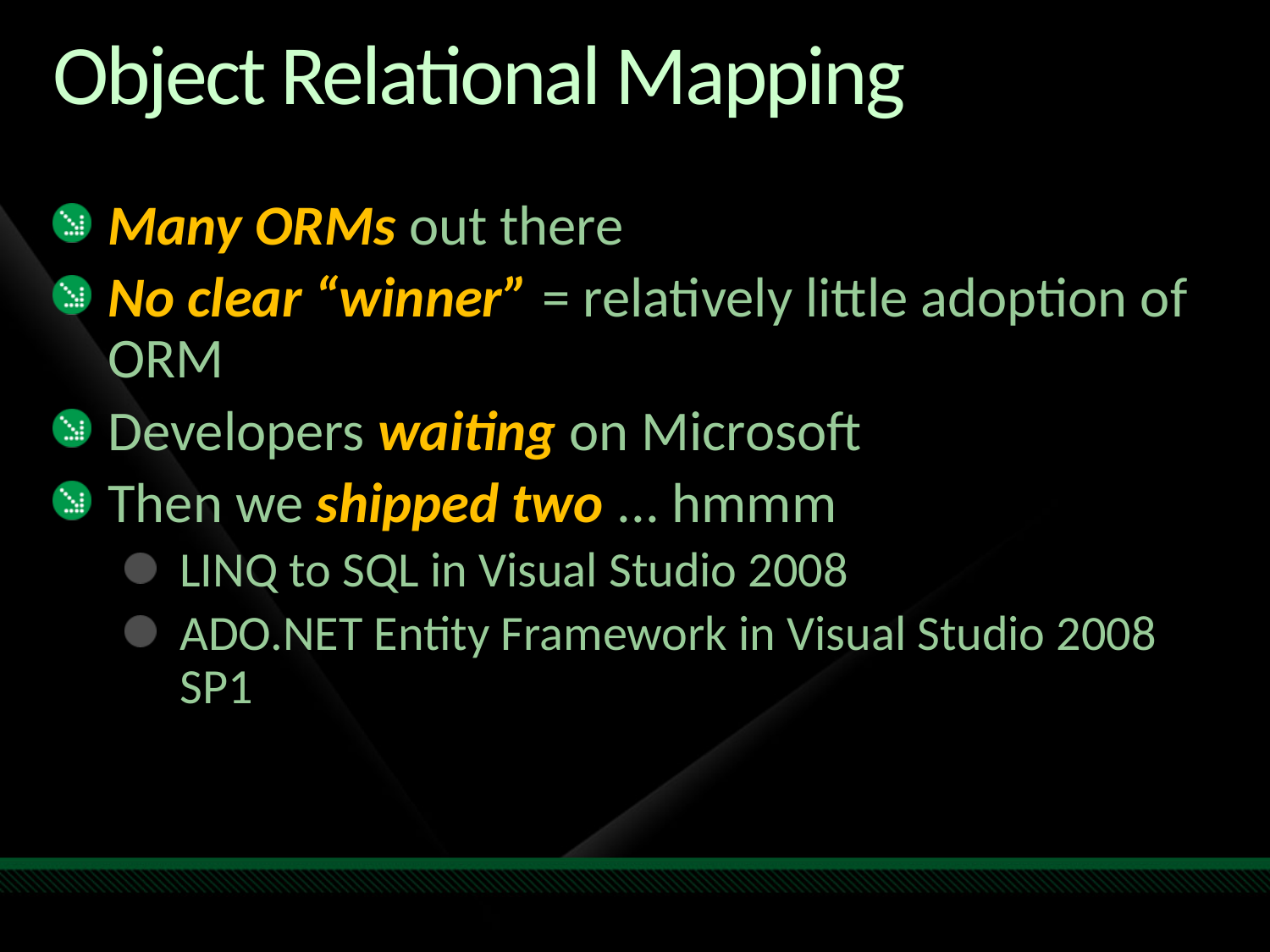

# Object Relational Mapping
Many ORMs out there
No clear “winner” = relatively little adoption of ORM
Developers waiting on Microsoft
Then we shipped two ... hmmm
LINQ to SQL in Visual Studio 2008
ADO.NET Entity Framework in Visual Studio 2008 SP1